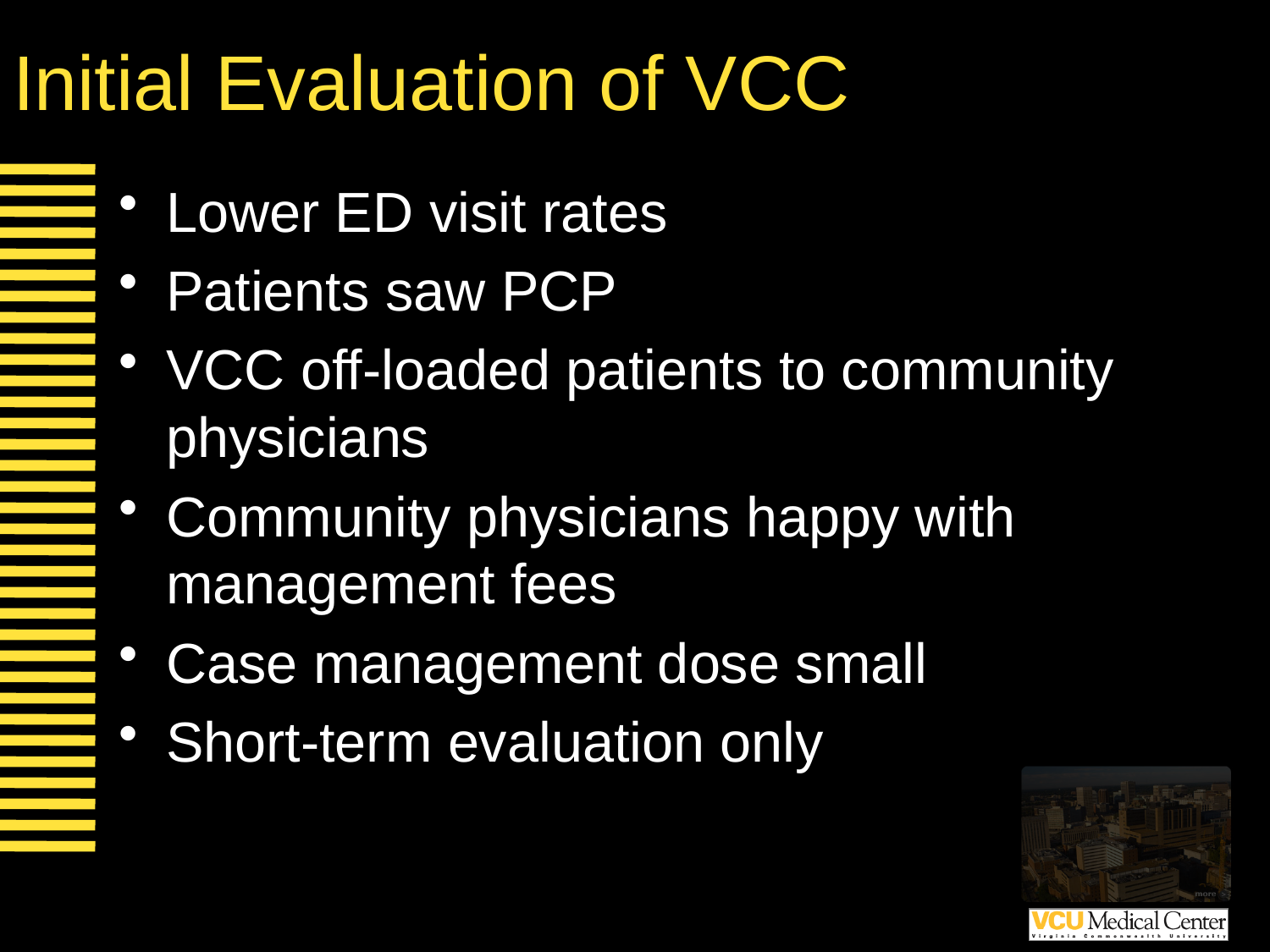

# Initial Evaluation of VCC
Lower ED visit rates
Patients saw PCP
VCC off-loaded patients to community physicians
Community physicians happy with management fees
Case management dose small
Short-term evaluation only